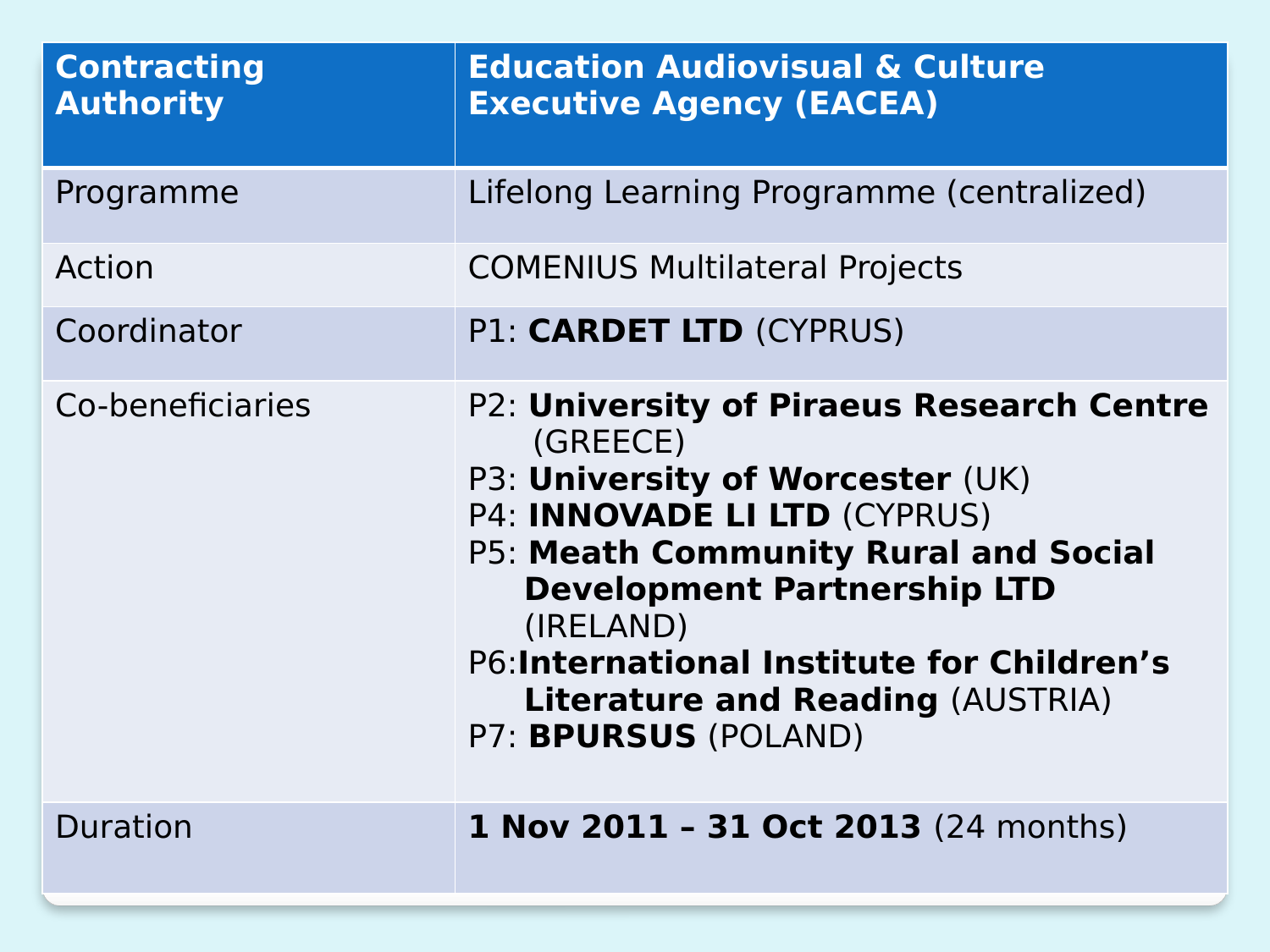

| Contracting Authority | Education Audiovisual & Culture Executive Agency (EACEA) |
| --- | --- |
| Programme | Lifelong Learning Programme (centralized) |
| Action | COMENIUS Multilateral Projects |
| Coordinator | P1: CARDET LTD (CYPRUS) |
| Co-beneficiaries | P2: University of Piraeus Research Centre (GREECE) P3: University of Worcester (UK) P4: INNOVADE LI LTD (CYPRUS) P5: Meath Community Rural and Social Development Partnership LTD (IRELAND) P6:International Institute for Children’s Literature and Reading (AUSTRIA) P7: BPURSUS (POLAND) |
| Duration | 1 Nov 2011 – 31 Oct 2013 (24 months) |